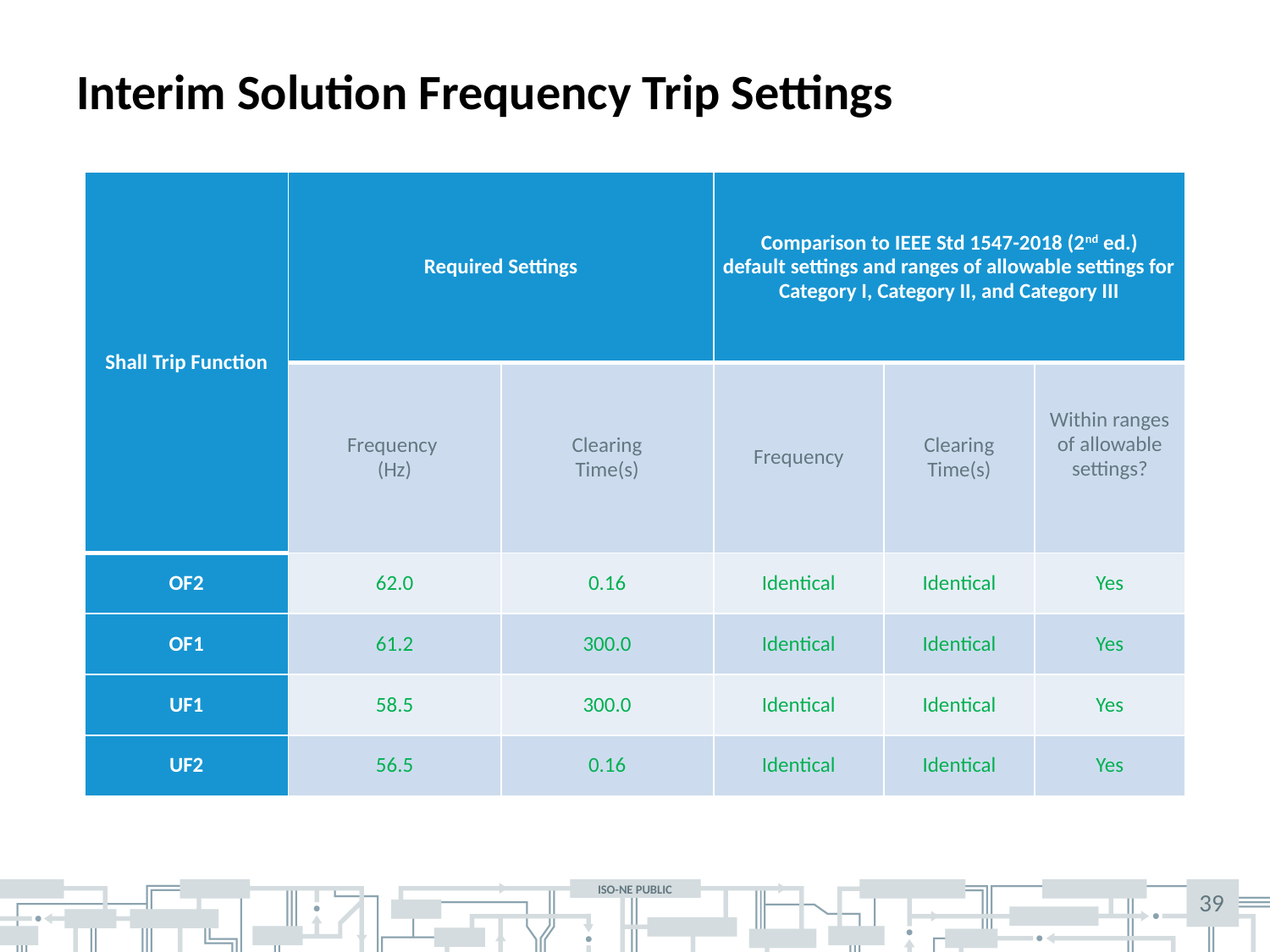

# Interim Solution Frequency Trip Settings
| Shall Trip Function | Required Settings |  | Comparison to IEEE Std 1547-2018 (2nd ed.) default settings and ranges of allowable settings for Category I, Category II, and Category III |  |  |
| --- | --- | --- | --- | --- | --- |
|  | Frequency (Hz) | Clearing Time(s) | Frequency | Clearing Time(s) | Within ranges of allowable settings? |
| OF2 | 62.0 | 0.16 | Identical | Identical | Yes |
| OF1 | 61.2 | 300.0 | Identical | Identical | Yes |
| UF1 | 58.5 | 300.0 | Identical | Identical | Yes |
| UF2 | 56.5 | 0.16 | Identical | Identical | Yes |
39